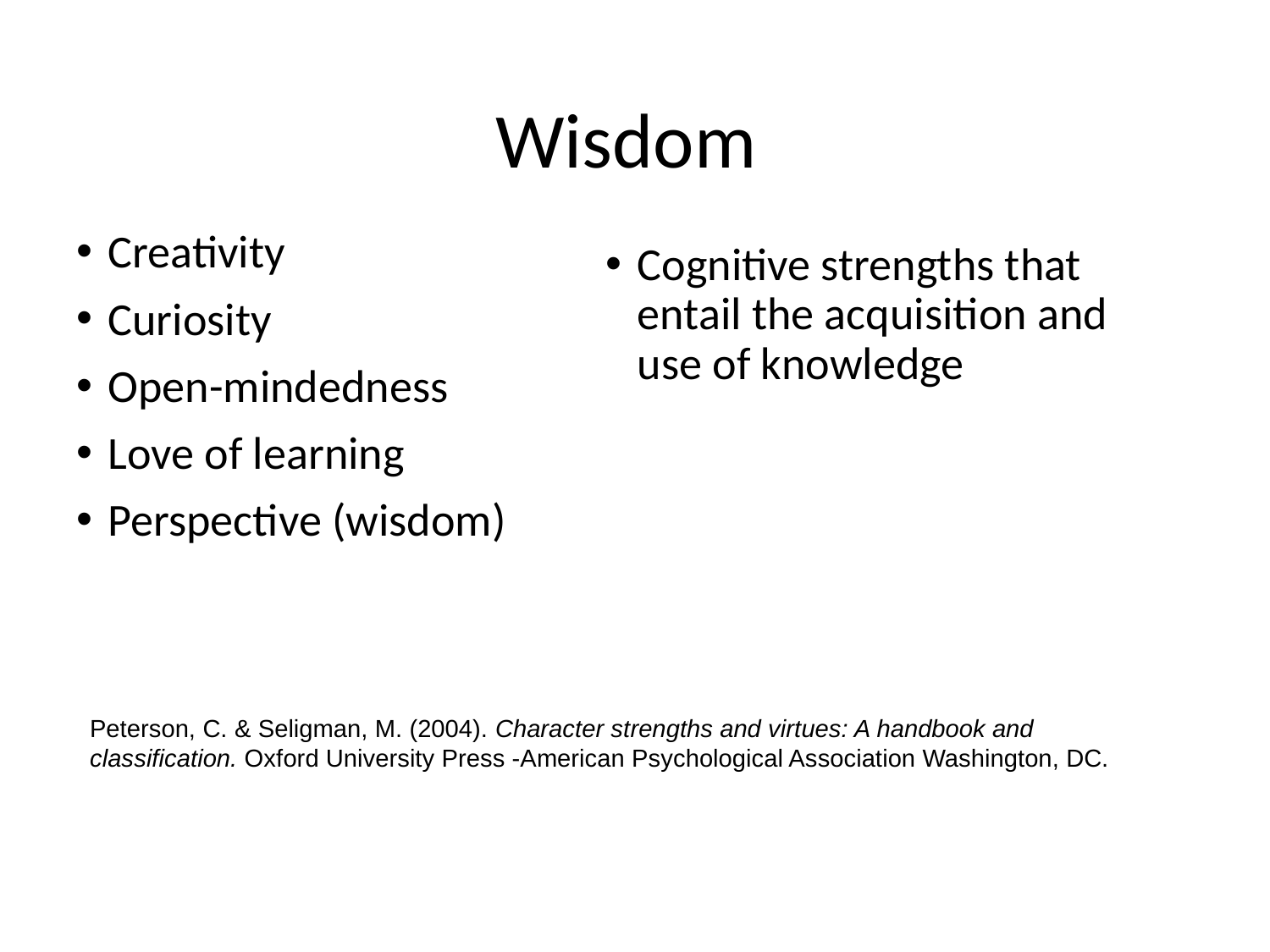

# Wisdom
Creativity
Curiosity
Open-mindedness
Love of learning
Perspective (wisdom)
Cognitive strengths that entail the acquisition and use of knowledge

Peterson, C. & Seligman, M. (2004). Character strengths and virtues: A handbook and
classification. Oxford University Press -American Psychological Association Washington, DC.
P